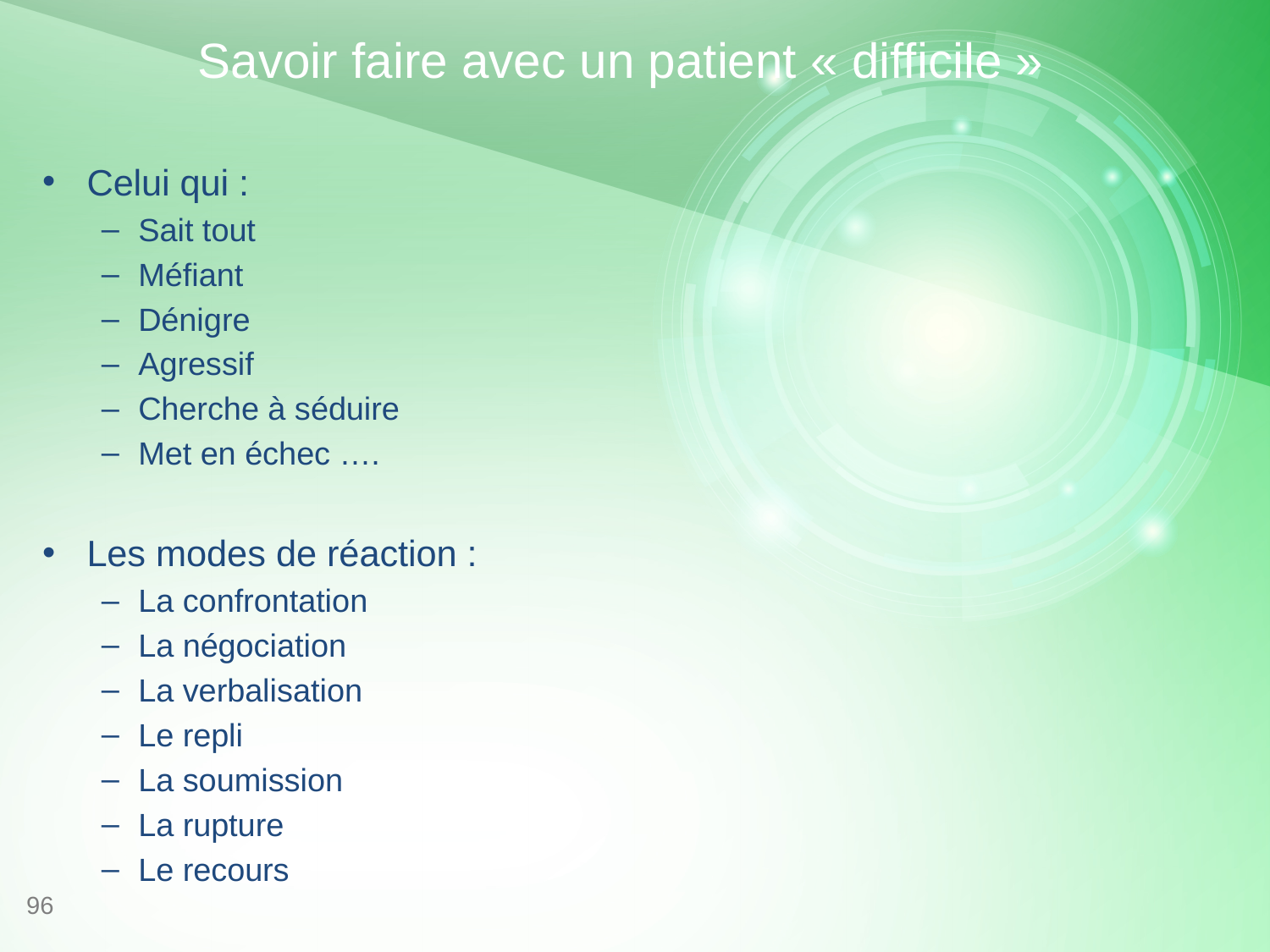

# Savoir faire avec un patient « difficile »
Celui qui :
Sait tout
Méfiant
Dénigre
Agressif
Cherche à séduire
Met en échec ….

Les modes de réaction :
La confrontation
La négociation
La verbalisation
Le repli
La soumission
La rupture
Le recours

96